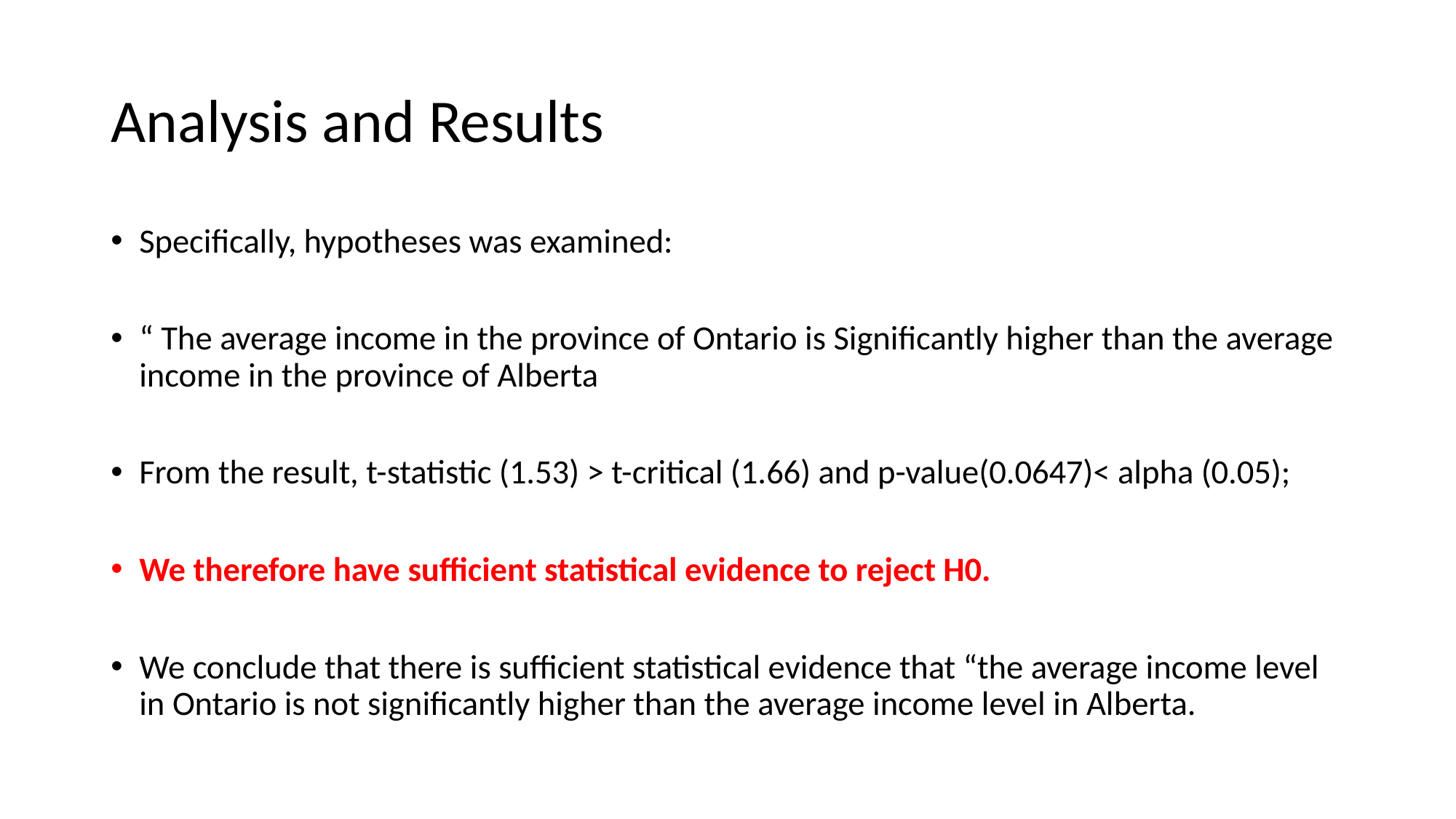

# Analysis and Results
Specifically, hypotheses was examined:

“ The average income in the province of Ontario is Significantly higher than the average income in the province of Alberta

From the result, t-statistic (1.53) > t-critical (1.66) and p-value(0.0647)< alpha (0.05);

We therefore have sufficient statistical evidence to reject H0.

We conclude that there is sufficient statistical evidence that “the average income level in Ontario is not significantly higher than the average income level in Alberta.